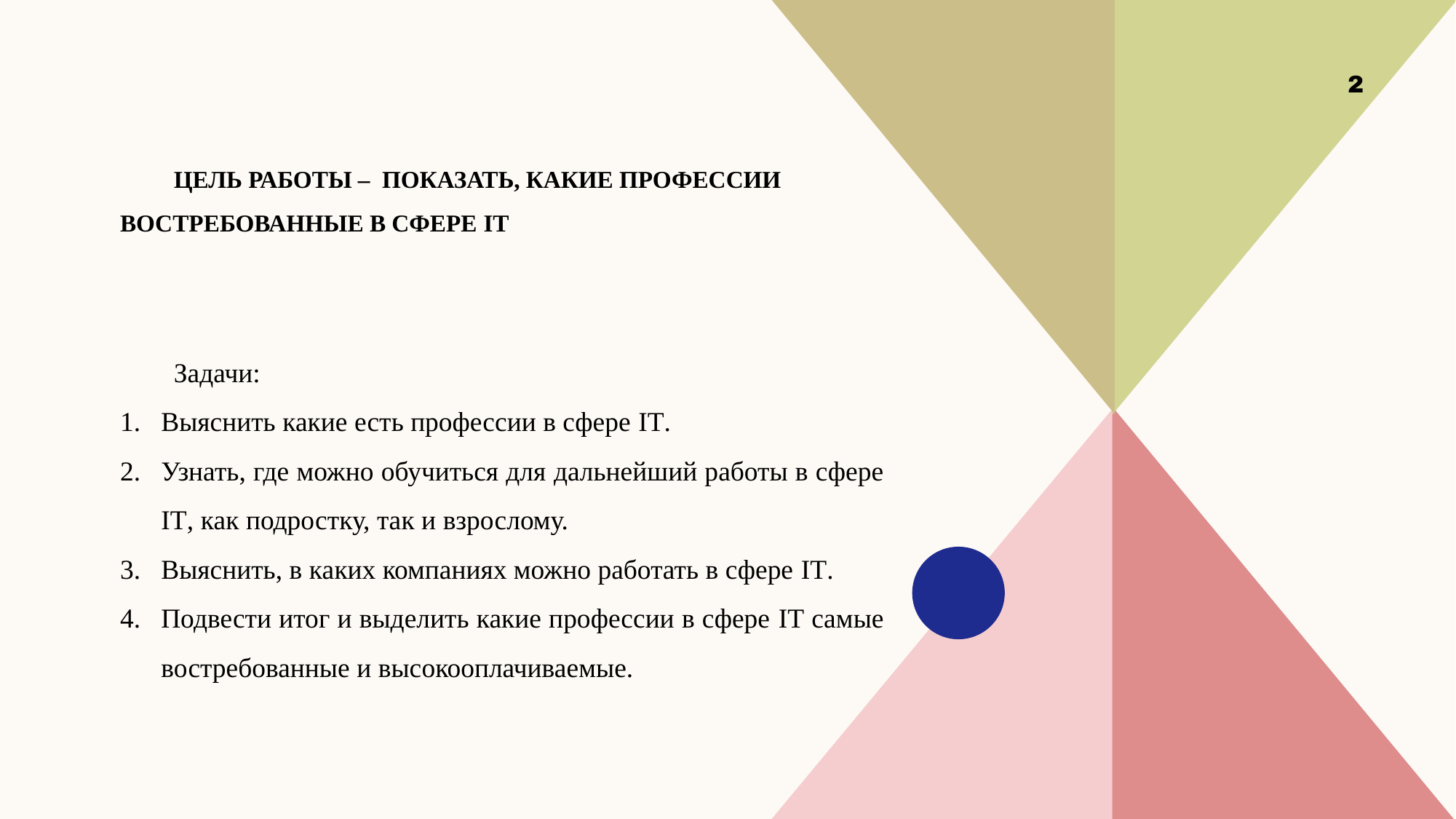

2
# Цель работы –  показать, какие профессии востребованные в сфере IT
Задачи:
Выяснить какие есть профессии в сфере IT.
Узнать, где можно обучиться для дальнейший работы в сфере IT, как подростку, так и взрослому.
Выяснить, в каких компаниях можно работать в сфере IT.
Подвести итог и выделить какие профессии в сфере IT самые востребованные и высокооплачиваемые.